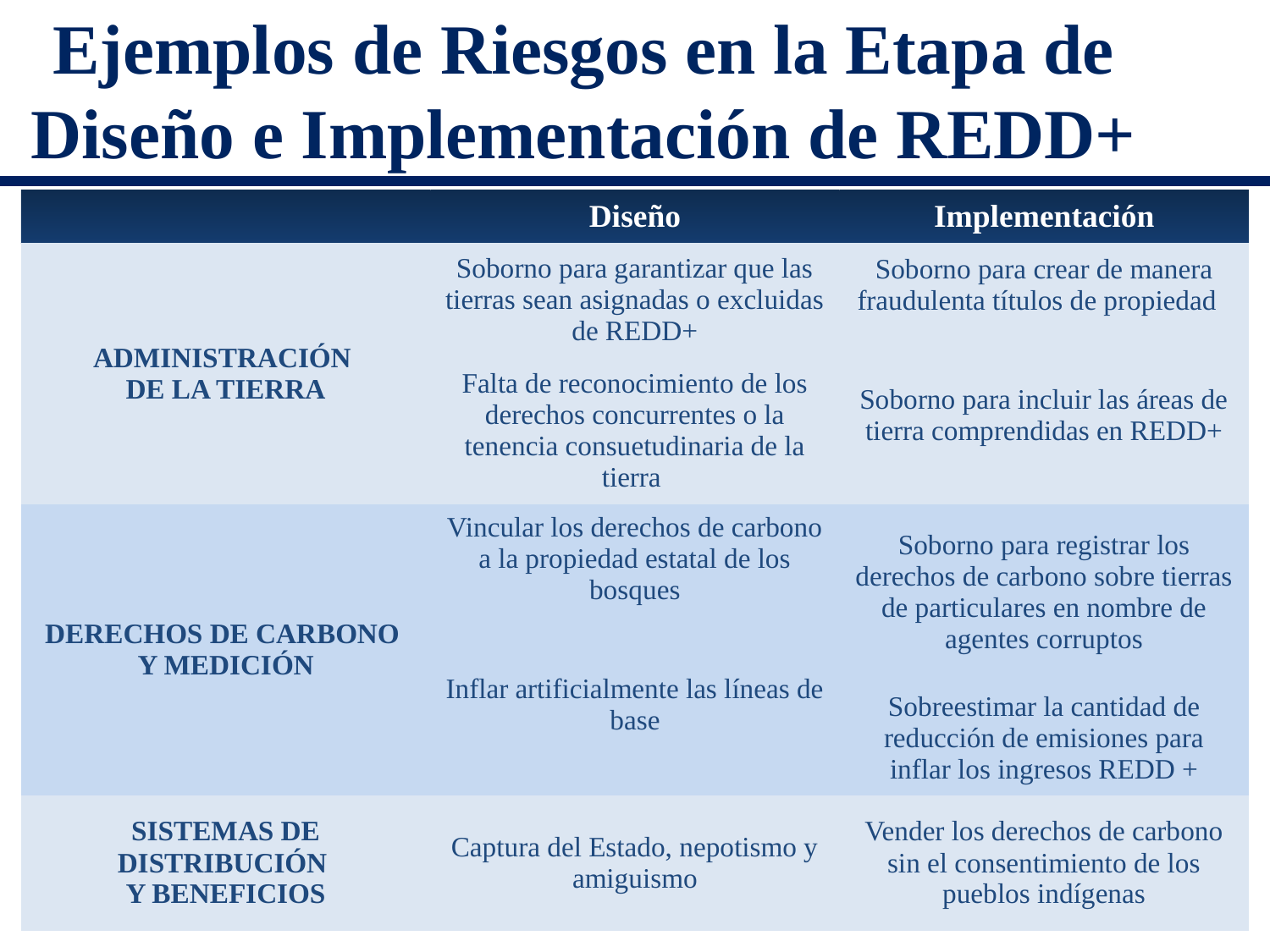

Ejemplos de Riesgos en la Etapa de Diseño e Implementación de REDD+

|  | Diseño | Implementación |
| --- | --- | --- |
| ADMINISTRACIÓN DE LA TIERRA | Soborno para garantizar que las tierras sean asignadas o excluidas de REDD+ | Soborno para crear de manera fraudulenta títulos de propiedad |
|  |  | Soborno para incluir las áreas de tierra comprendidas en REDD+ |
|  | Falta de reconocimiento de los derechos concurrentes o la tenencia consuetudinaria de la tierra |  |
| DERECHOS DE CARBONO Y MEDICIÓN | Vincular los derechos de carbono a la propiedad estatal de los bosques | Soborno para registrar los derechos de carbono sobre tierras de particulares en nombre de agentes corruptos |
|  | Inflar artificialmente las líneas de base |  |
|  |  | Sobreestimar la cantidad de reducción de emisiones para inflar los ingresos REDD + |
| SISTEMAS DE DISTRIBUCIÓN Y BENEFICIOS | Captura del Estado, nepotismo y amiguismo | Vender los derechos de carbono sin el consentimiento de los pueblos indígenas |